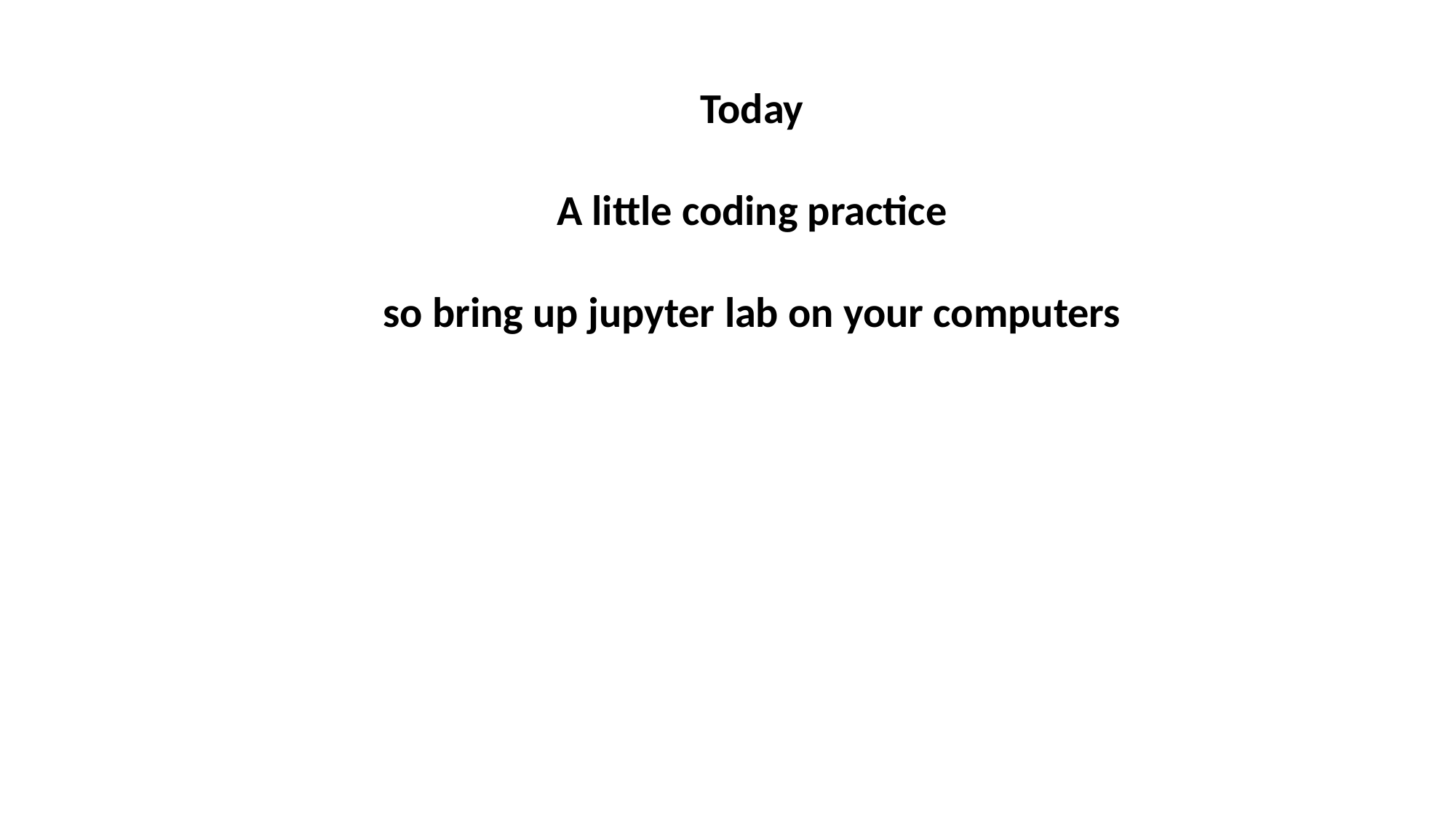

Today

A little coding practice

so bring up jupyter lab on your computers